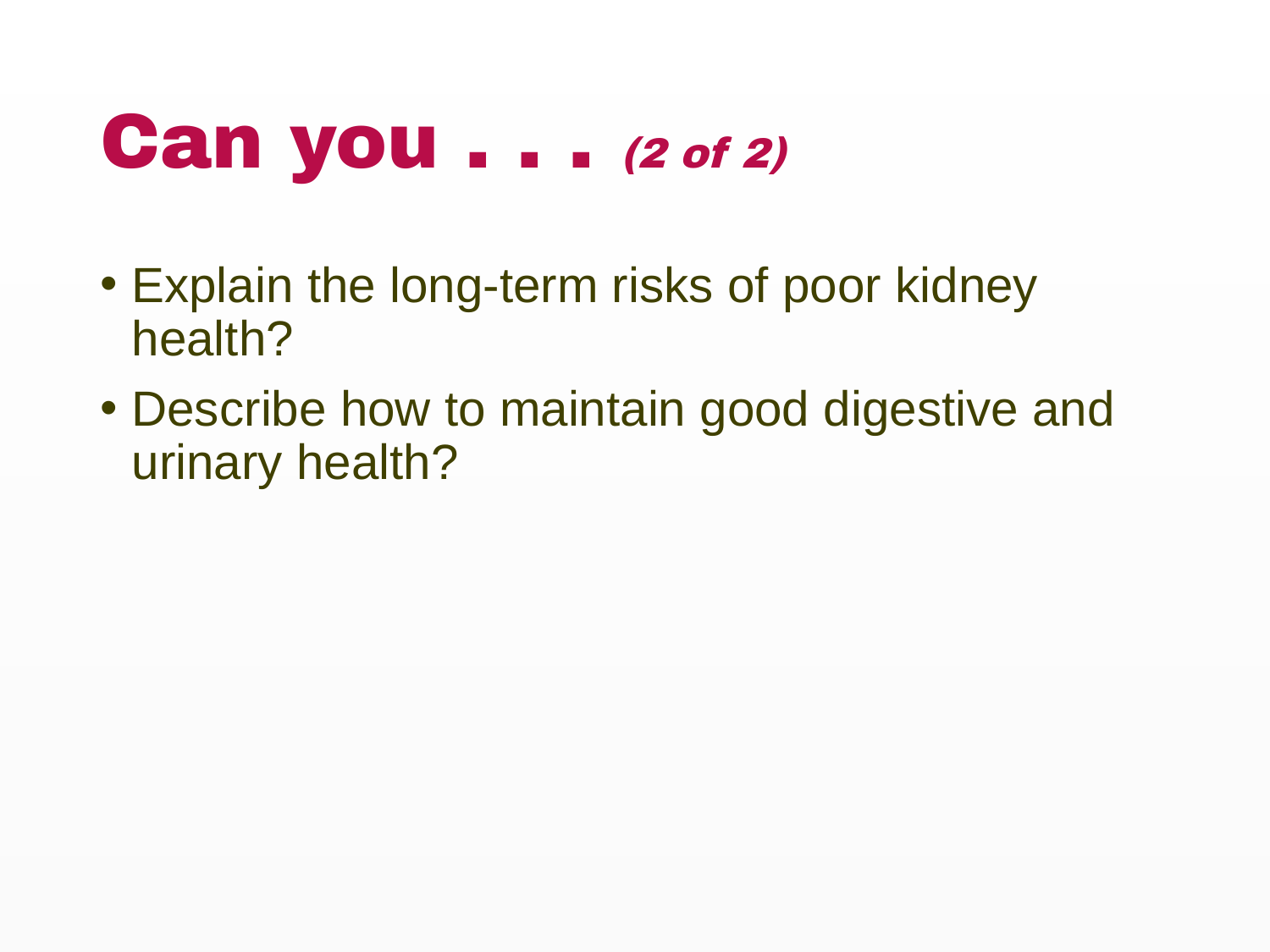

# Can you . . . (2 of 2)
Explain the long-term risks of poor kidney health?
Describe how to maintain good digestive and urinary health?